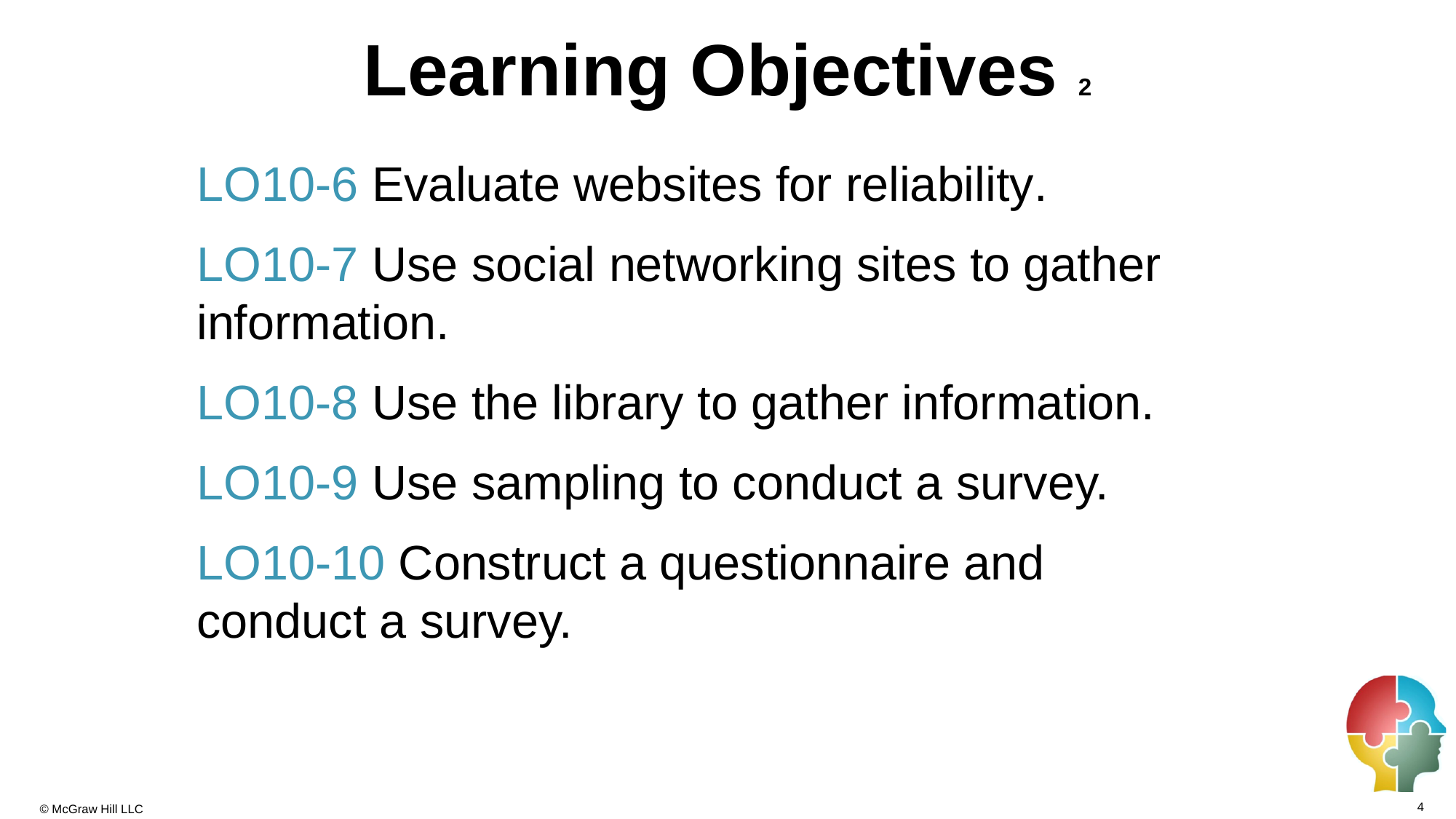

# Learning Objectives 2
LO10-6 Evaluate websites for reliability.
LO10-7 Use social networking sites to gather information.
LO10-8 Use the library to gather information.
LO10-9 Use sampling to conduct a survey.
LO10-10 Construct a questionnaire and conduct a survey.
4